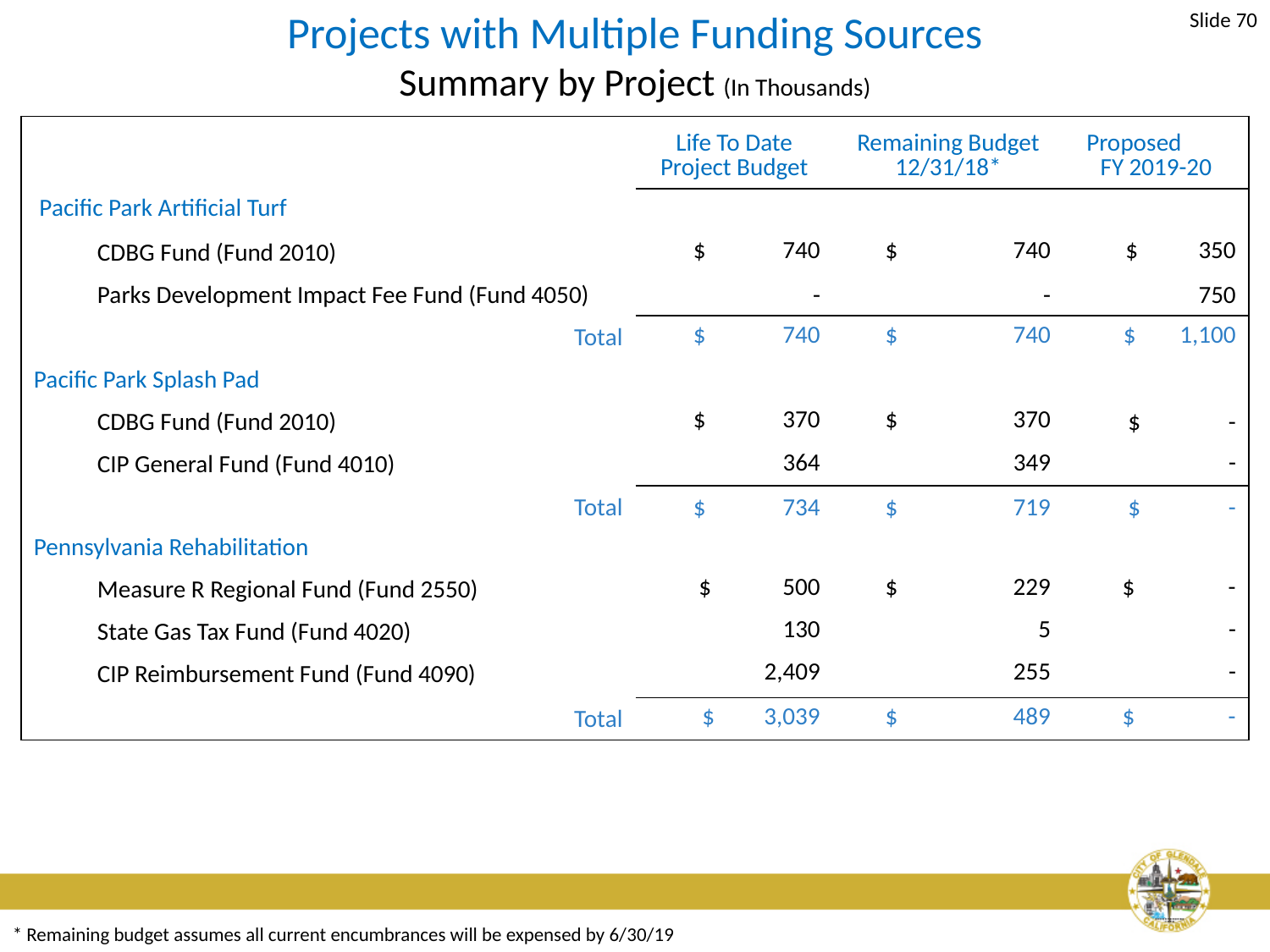

Slide 70
Projects with Multiple Funding Sources
Summary by Project (In Thousands)
|  | Life To Date Project Budget | Remaining Budget 12/31/18\* | Proposed FY 2019-20 |
| --- | --- | --- | --- |
| Pacific Park Artificial Turf |  |  |  |
| CDBG Fund (Fund 2010) | $ 740 | $ 740 | $ 350 |
| Parks Development Impact Fee Fund (Fund 4050) | - | - | 750 |
| Total | $ 740 | $ 740 | $ 1,100 |
| Pacific Park Splash Pad |  |  |  |
| CDBG Fund (Fund 2010) | $ 370 | $ 370 | $ - |
| CIP General Fund (Fund 4010) | 364 | 349 | - |
| Total | $ 734 | $ 719 | $ - |
| Pennsylvania Rehabilitation |  |  |  |
| Measure R Regional Fund (Fund 2550) | $ 500 | $ 229 | $ - |
| State Gas Tax Fund (Fund 4020) | 130 | 5 | - |
| CIP Reimbursement Fund (Fund 4090) | 2,409 | 255 | - |
| Total | $ 3,039 | $ 489 | $ - |
* Remaining budget assumes all current encumbrances will be expensed by 6/30/19